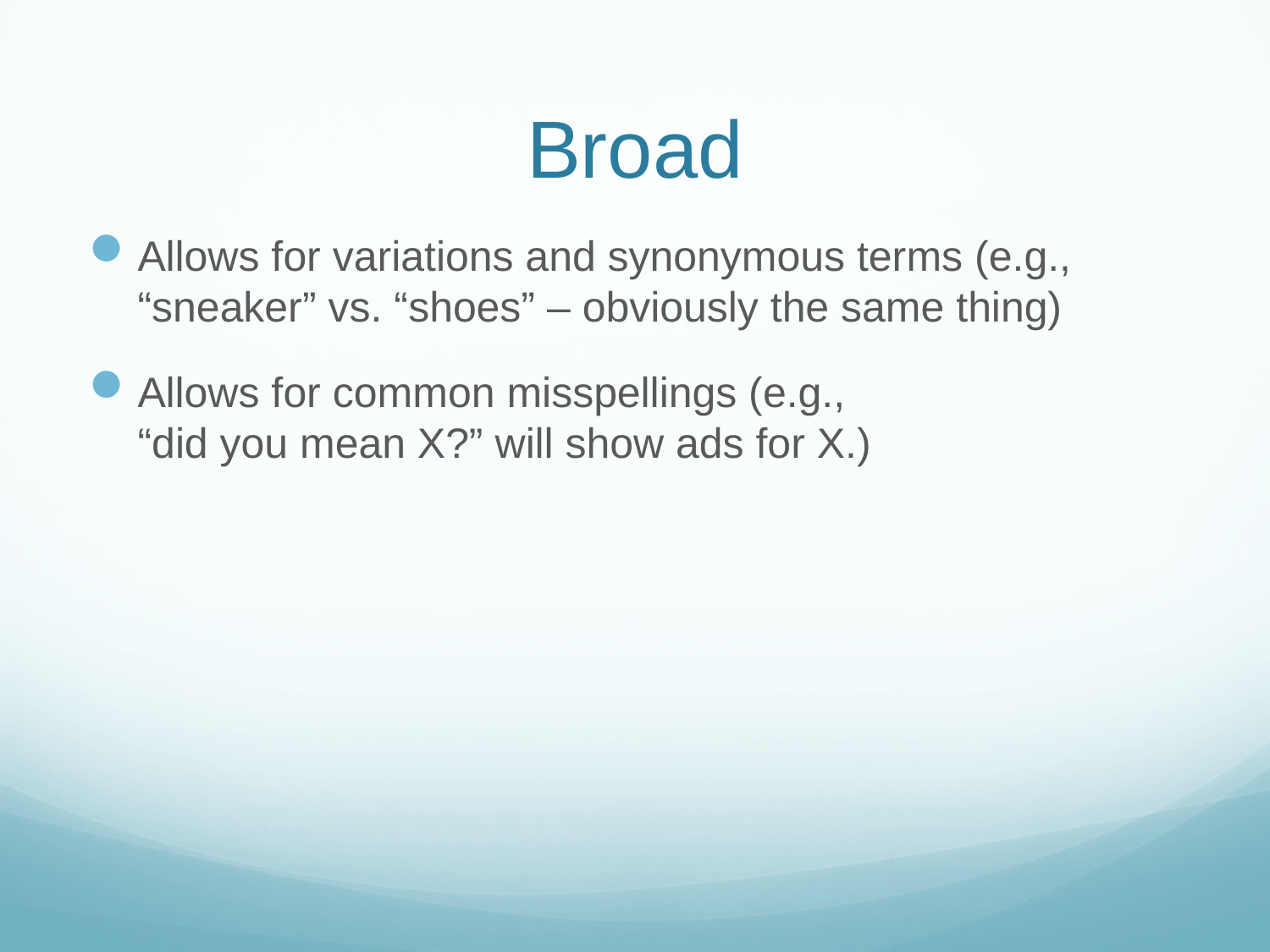

# Broad
Allows for variations and synonymous terms (e.g., “sneaker” vs. “shoes” – obviously the same thing)
Allows for common misspellings (e.g.,
“did you mean X?” will show ads for X.)